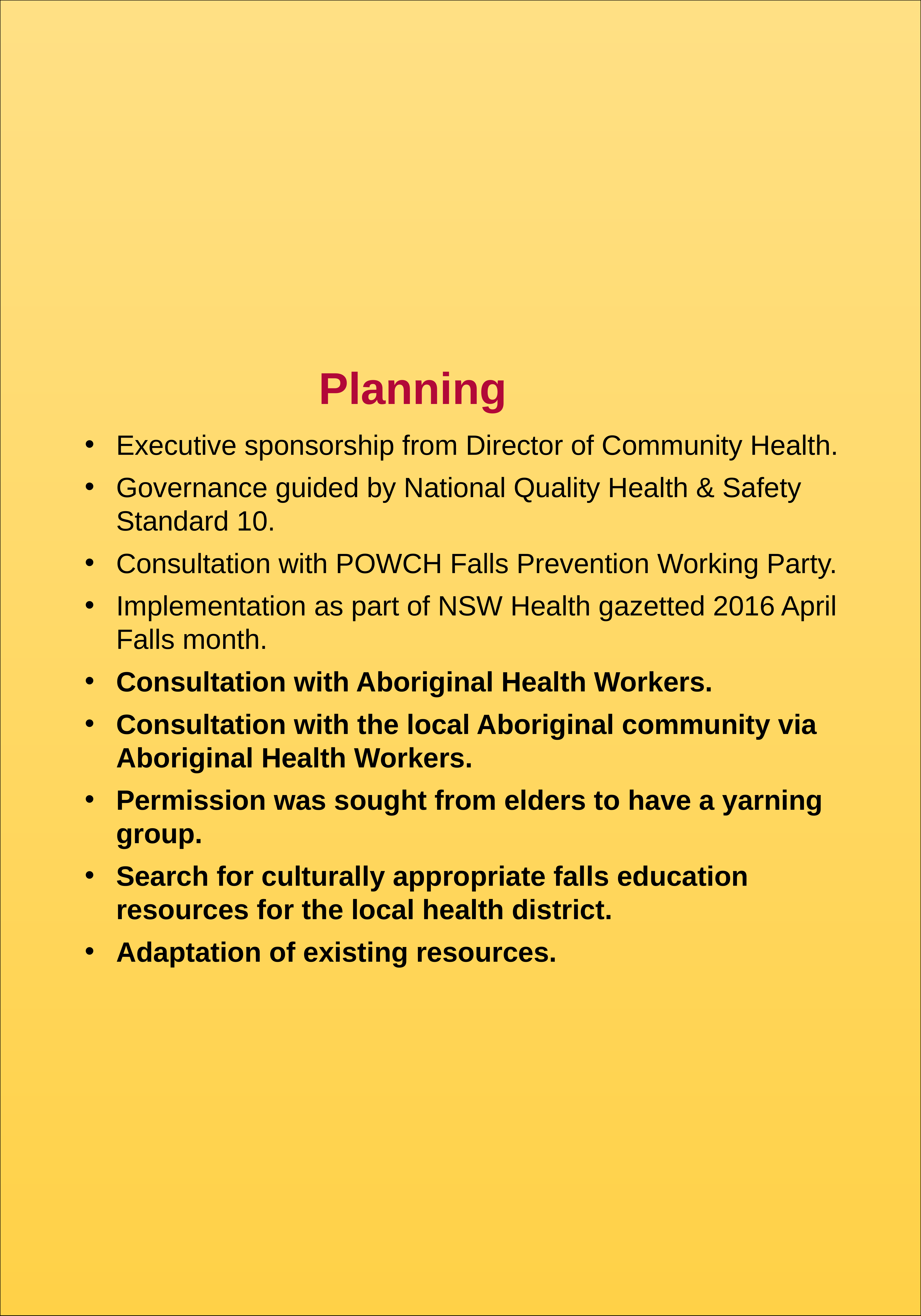

Planning
Executive sponsorship from Director of Community Health.
Governance guided by National Quality Health & Safety Standard 10.
Consultation with POWCH Falls Prevention Working Party.
Implementation as part of NSW Health gazetted 2016 April Falls month.
Consultation with Aboriginal Health Workers.
Consultation with the local Aboriginal community via Aboriginal Health Workers.
Permission was sought from elders to have a yarning group.
Search for culturally appropriate falls education resources for the local health district.
Adaptation of existing resources.